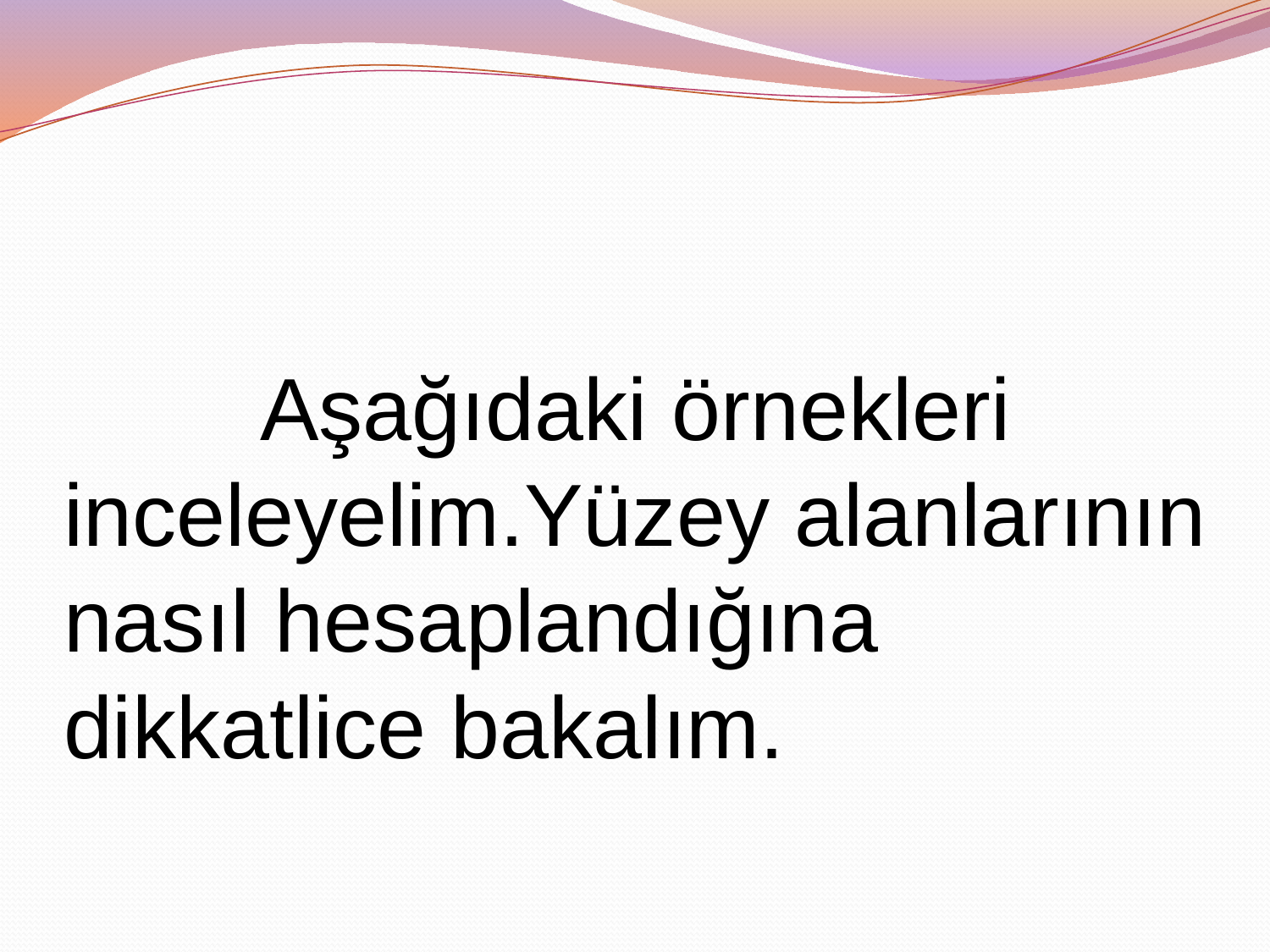

# Aşağıdaki örnekleri inceleyelim.Yüzey alanlarının nasıl hesaplandığına dikkatlice bakalım.